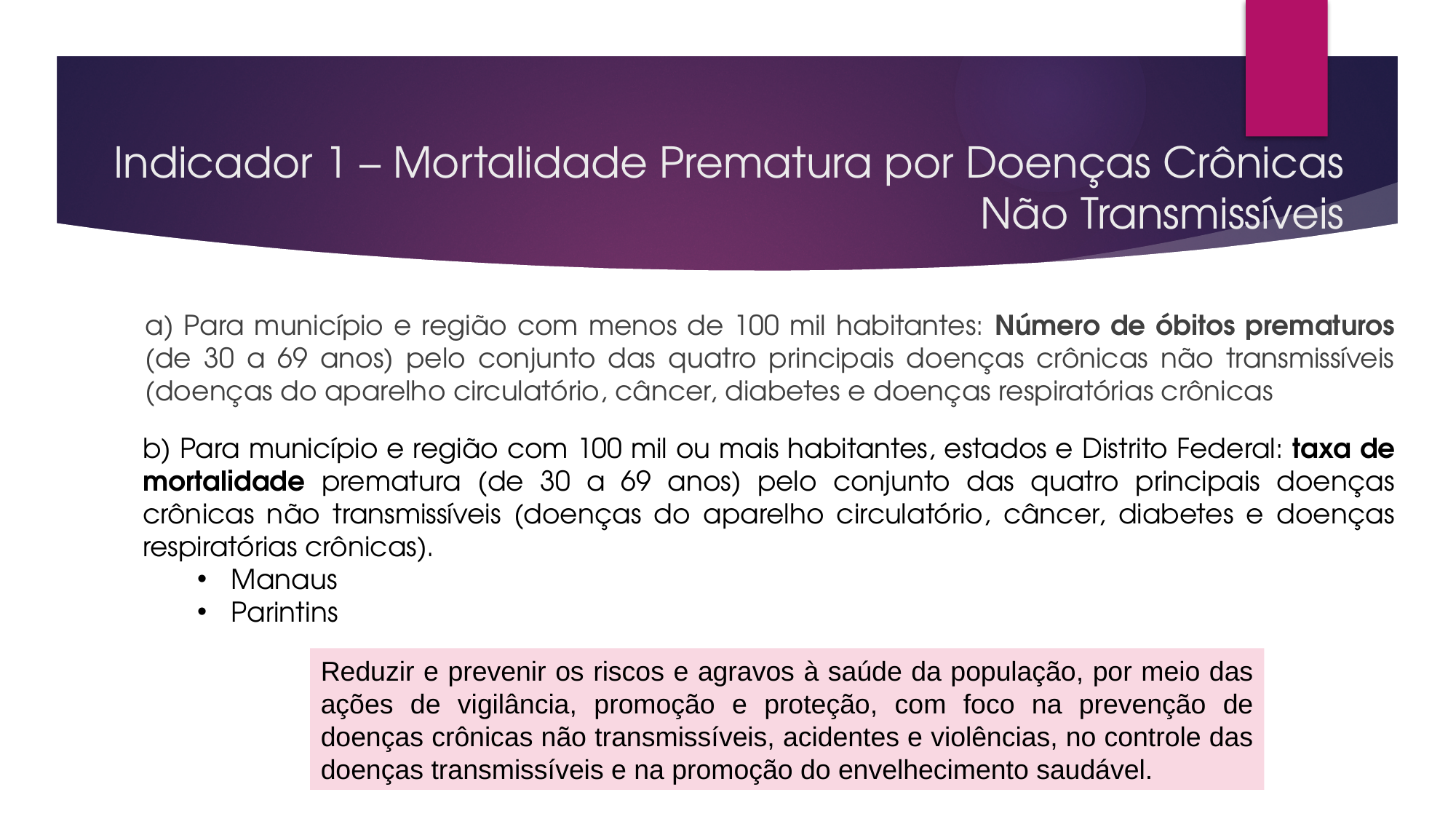

# Indicador 1 – Mortalidade Prematura por Doenças Crônicas Não Transmissíveis
a) Para município e região com menos de 100 mil habitantes: Número de óbitos prematuros (de 30 a 69 anos) pelo conjunto das quatro principais doenças crônicas não transmissíveis (doenças do aparelho circulatório, câncer, diabetes e doenças respiratórias crônicas
b) Para município e região com 100 mil ou mais habitantes, estados e Distrito Federal: taxa de mortalidade prematura (de 30 a 69 anos) pelo conjunto das quatro principais doenças crônicas não transmissíveis (doenças do aparelho circulatório, câncer, diabetes e doenças respiratórias crônicas).
Manaus
Parintins
Reduzir e prevenir os riscos e agravos à saúde da população, por meio das ações de vigilância, promoção e proteção, com foco na prevenção de doenças crônicas não transmissíveis, acidentes e violências, no controle das doenças transmissíveis e na promoção do envelhecimento saudável.